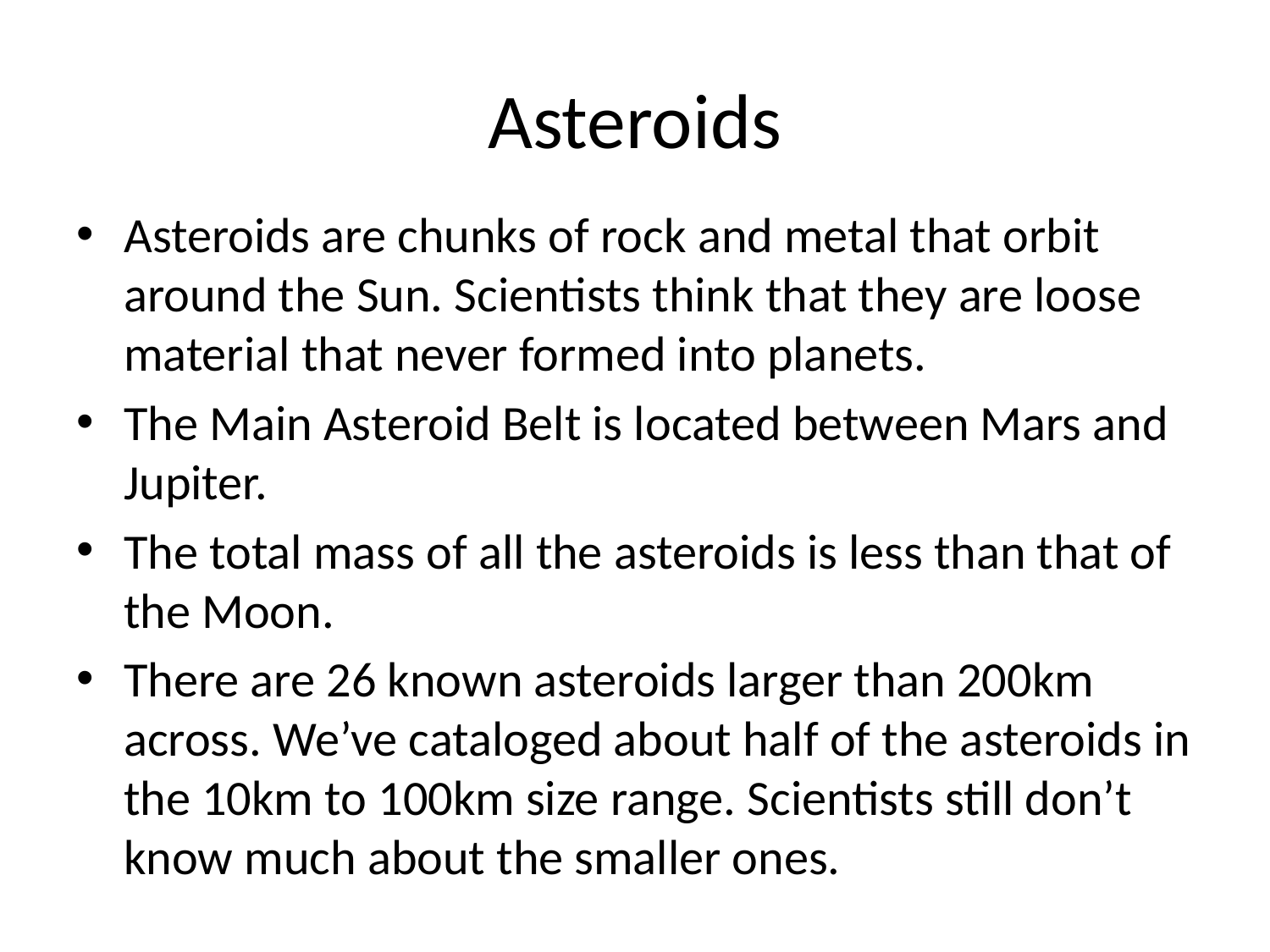

# Asteroids
Asteroids are chunks of rock and metal that orbit around the Sun. Scientists think that they are loose material that never formed into planets.
The Main Asteroid Belt is located between Mars and Jupiter.
The total mass of all the asteroids is less than that of the Moon.
There are 26 known asteroids larger than 200km across. We’ve cataloged about half of the asteroids in the 10km to 100km size range. Scientists still don’t know much about the smaller ones.